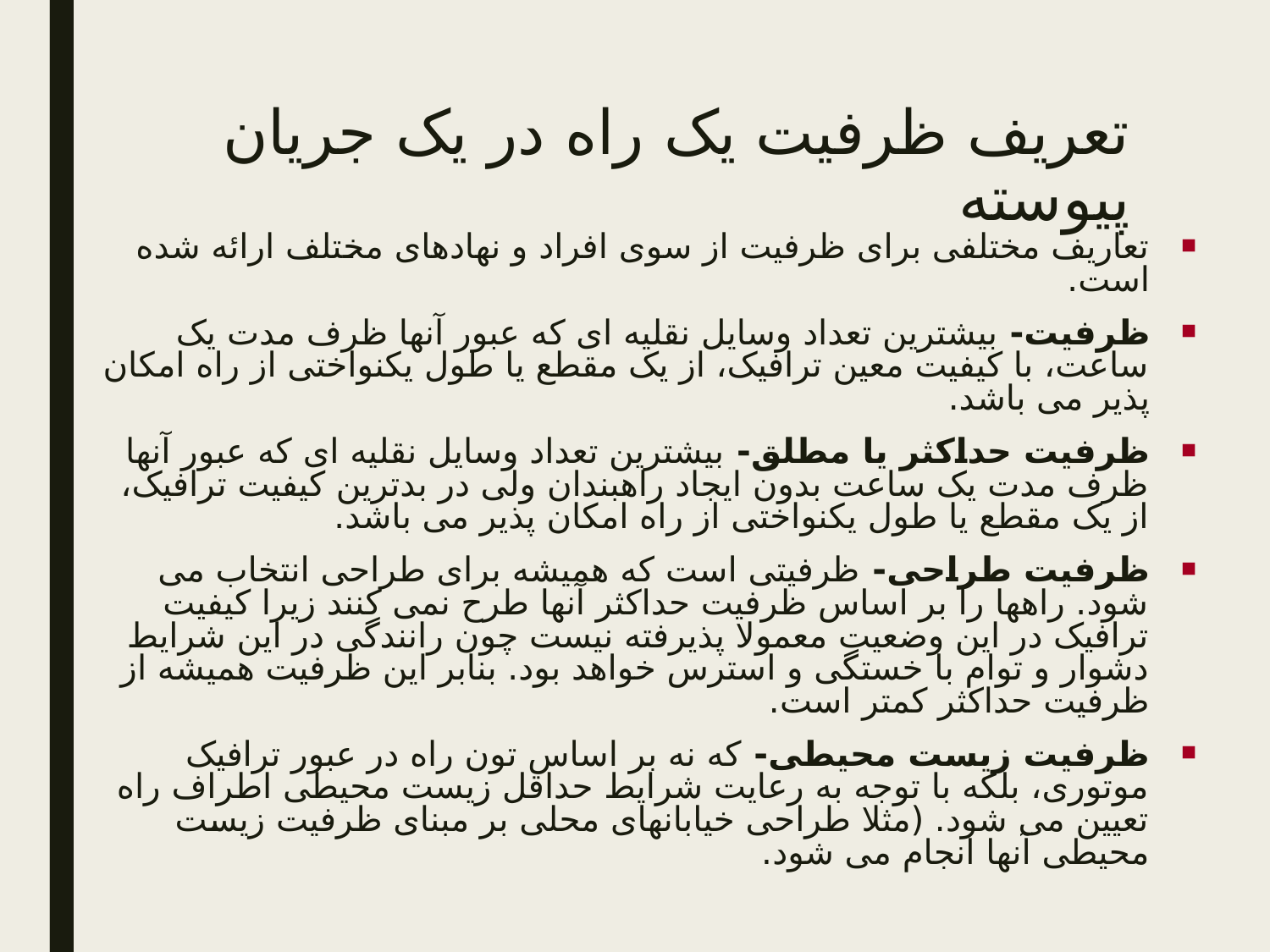

# تعریف ظرفیت یک راه در یک جریان پیوسته
تعاریف مختلفی برای ظرفیت از سوی افراد و نهادهای مختلف ارائه شده است.
ظرفیت- بیشترین تعداد وسایل نقلیه ای که عبور آنها ظرف مدت یک ساعت، با کیفیت معین ترافیک، از یک مقطع یا طول یکنواختی از راه امکان پذیر می باشد.
ظرفیت حداکثر یا مطلق- بیشترین تعداد وسایل نقلیه ای که عبور آنها ظرف مدت یک ساعت بدون ایجاد راهبندان ولی در بدترین کیفیت ترافیک، از یک مقطع یا طول یکنواختی از راه امکان پذیر می باشد.
ظرفیت طراحی- ظرفیتی است که همیشه برای طراحی انتخاب می شود. راهها را بر اساس ظرفیت حداکثر آنها طرح نمی کنند زیرا کیفیت ترافیک در این وضعیت معمولا پذیرفته نیست چون رانندگی در این شرایط دشوار و توام با خستگی و استرس خواهد بود. بنابر این ظرفیت همیشه از ظرفیت حداکثر کمتر است.
ظرفیت زیست محیطی- که نه بر اساس تون راه در عبور ترافیک موتوری، بلکه با توجه به رعایت شرایط حداقل زیست محیطی اطراف راه تعیین می شود. (مثلا طراحی خیابانهای محلی بر مبنای ظرفیت زیست محیطی آنها انجام می شود.